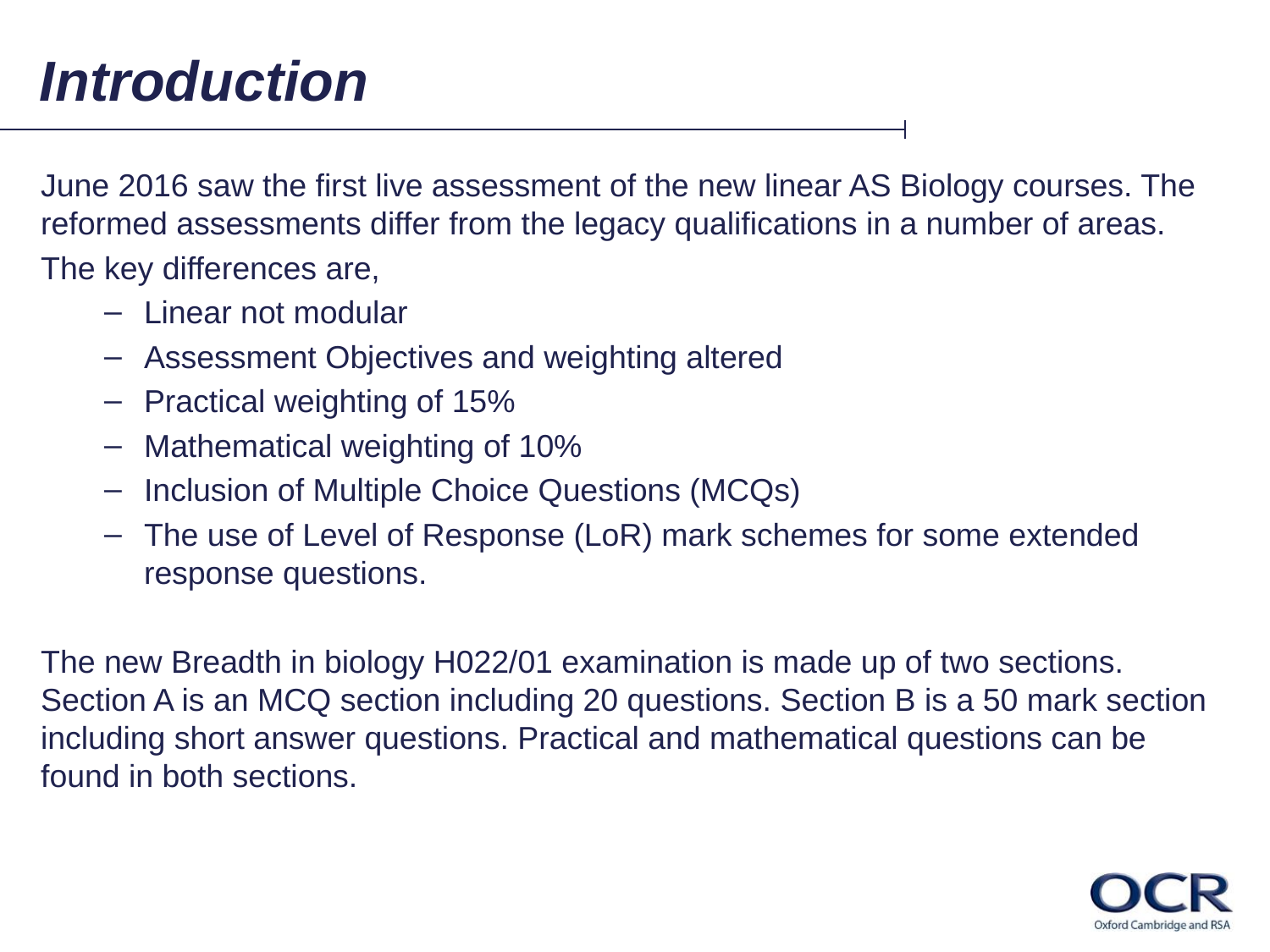

# Introduction
June 2016 saw the first live assessment of the new linear AS Biology courses. The reformed assessments differ from the legacy qualifications in a number of areas.
The key differences are,
Linear not modular
Assessment Objectives and weighting altered
Practical weighting of 15%
Mathematical weighting of 10%
Inclusion of Multiple Choice Questions (MCQs)
The use of Level of Response (LoR) mark schemes for some extended response questions.

The new Breadth in biology H022/01 examination is made up of two sections. Section A is an MCQ section including 20 questions. Section B is a 50 mark section including short answer questions. Practical and mathematical questions can be found in both sections.